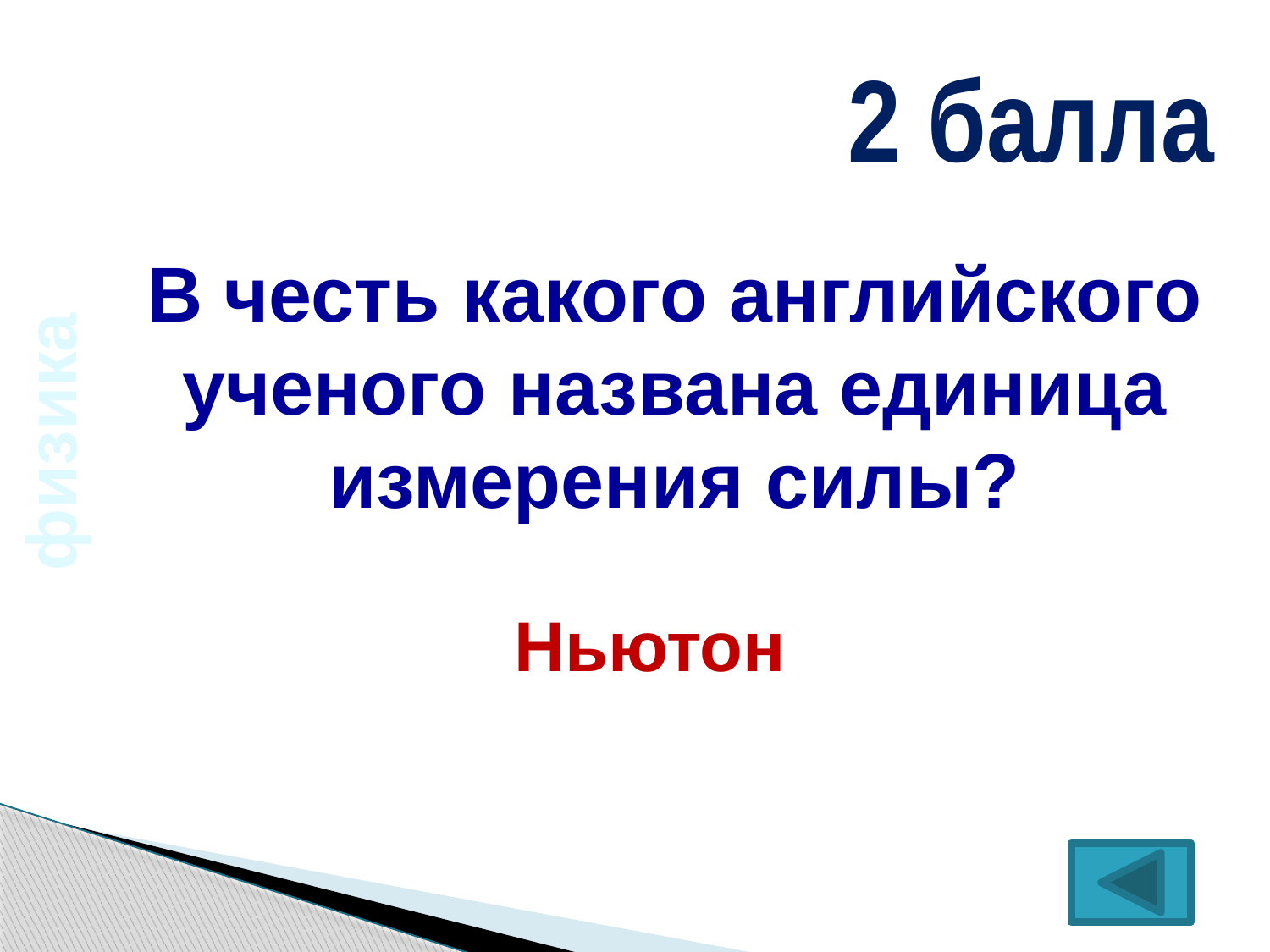

2 балла
В честь какого английского ученого названа единица измерения силы?
физика
Ньютон